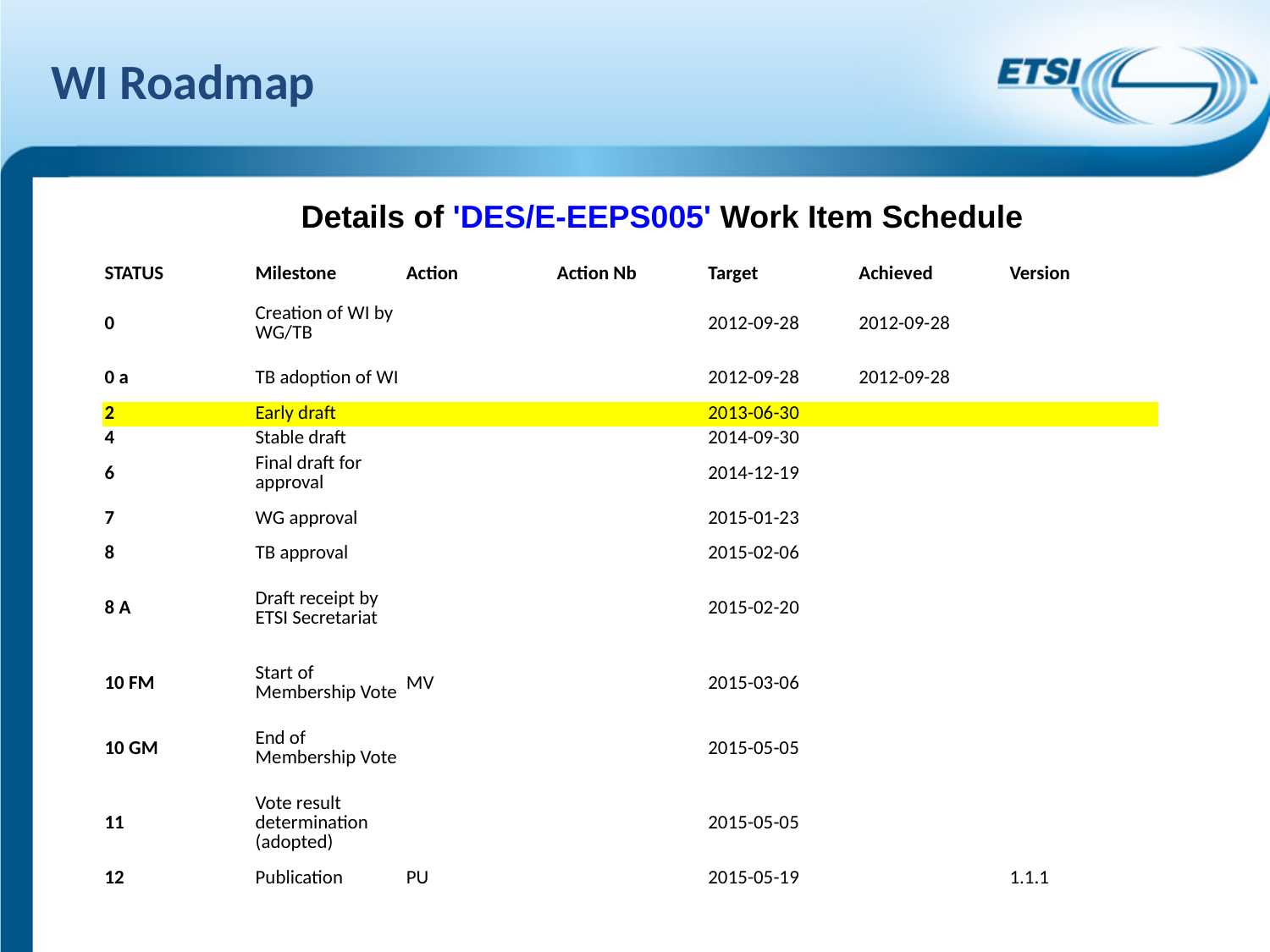

# WI Roadmap
Details of 'DES/E-EEPS005' Work Item Schedule
| STATUS | Milestone | Action | Action Nb | Target | Achieved | Version |
| --- | --- | --- | --- | --- | --- | --- |
| 0 | Creation of WI by WG/TB |  |  | 2012-09-28 | 2012-09-28 |  |
| 0 a | TB adoption of WI |  |  | 2012-09-28 | 2012-09-28 |  |
| 2 | Early draft |  |  | 2013-06-30 |  |  |
| 4 | Stable draft |  |  | 2014-09-30 |  |  |
| 6 | Final draft for approval |  |  | 2014-12-19 |  |  |
| 7 | WG approval |  |  | 2015-01-23 |  |  |
| 8 | TB approval |  |  | 2015-02-06 |  |  |
| 8 A | Draft receipt by ETSI Secretariat |  |  | 2015-02-20 |  |  |
| 10 FM | Start of Membership Vote | MV |  | 2015-03-06 |  |  |
| 10 GM | End of Membership Vote |  |  | 2015-05-05 |  |  |
| 11 | Vote result determination (adopted) |  |  | 2015-05-05 |  |  |
| 12 | Publication | PU |  | 2015-05-19 |  | 1.1.1 |